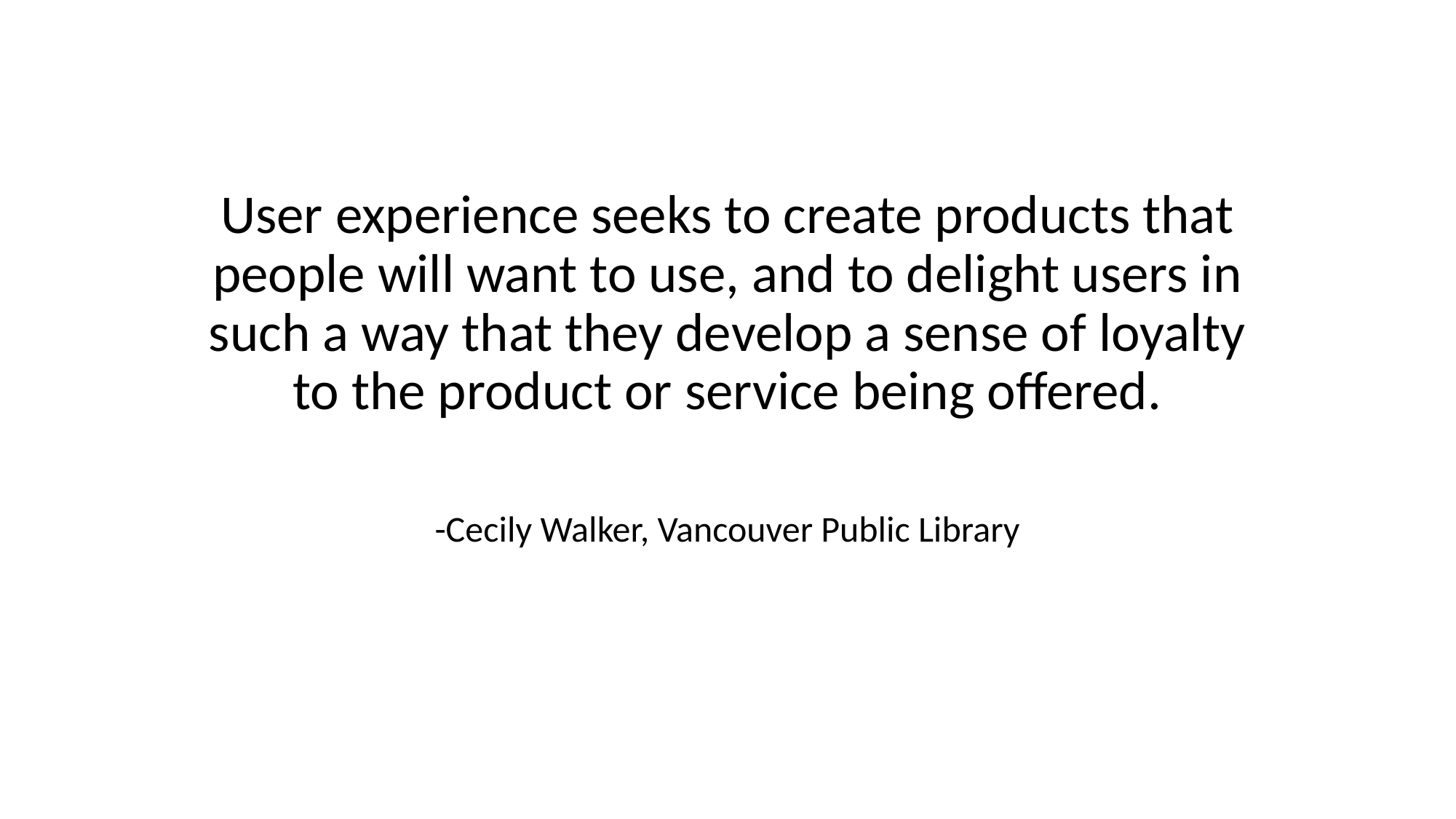

User experience seeks to create products that people will want to use, and to delight users in such a way that they develop a sense of loyalty to the product or service being offered.

-Cecily Walker, Vancouver Public Library